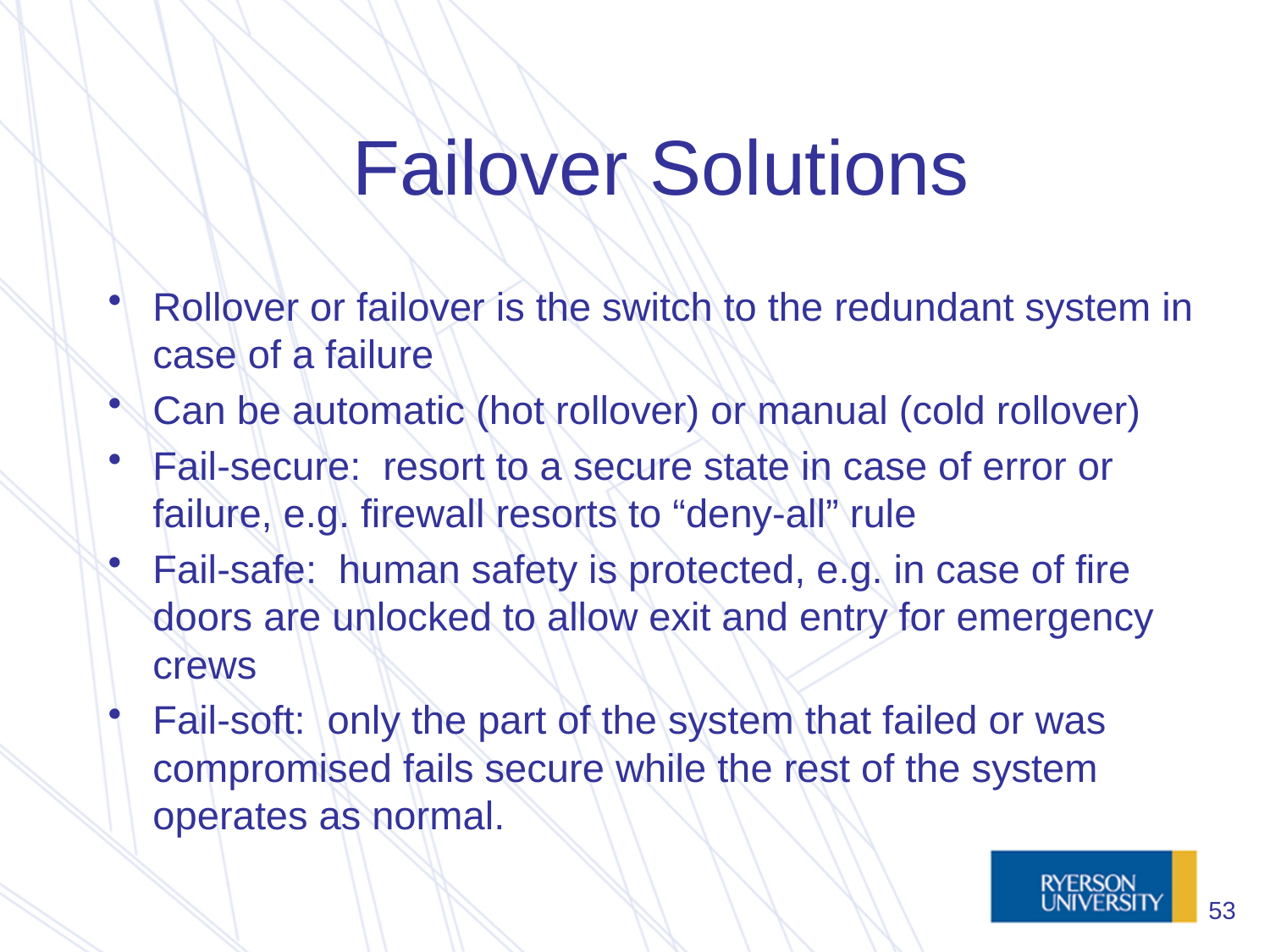

# Failover Solutions
Rollover or failover is the switch to the redundant system in case of a failure
Can be automatic (hot rollover) or manual (cold rollover)
Fail-secure:  resort to a secure state in case of error or failure, e.g. firewall resorts to “deny-all” rule
Fail-safe:  human safety is protected, e.g. in case of fire doors are unlocked to allow exit and entry for emergency crews
Fail-soft:  only the part of the system that failed or was compromised fails secure while the rest of the system operates as normal.

53